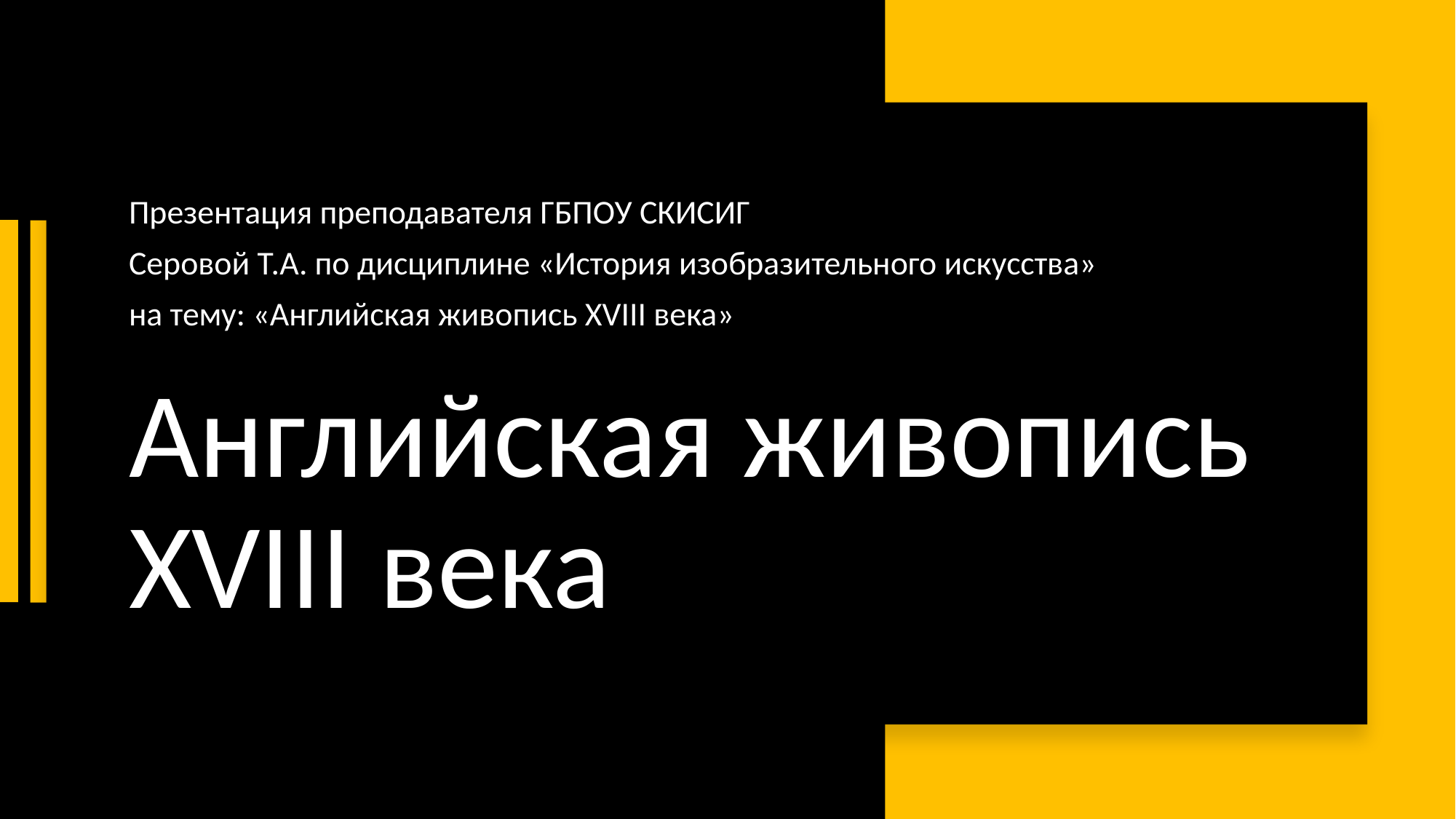

Презентация преподавателя ГБПОУ СКИСИГ
Серовой Т.А. по дисциплине «История изобразительного искусства»
на тему: «Английская живопись XVIII века»
# Английская живопись XVIII века